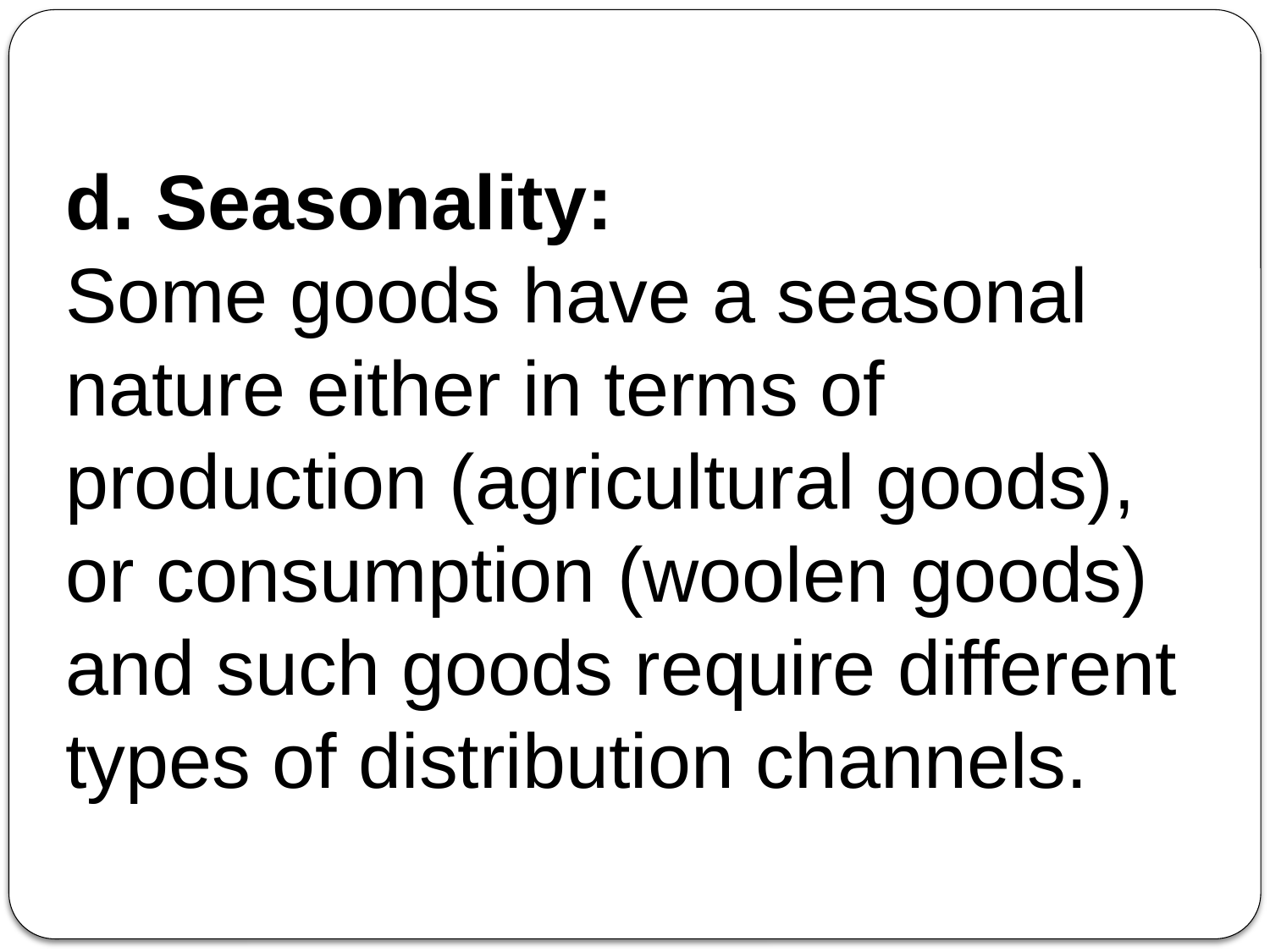

d. Seasonality:
Some goods have a seasonal nature either in terms of production (agricultural goods), or consumption (woolen goods) and such goods require different types of distribution channels.